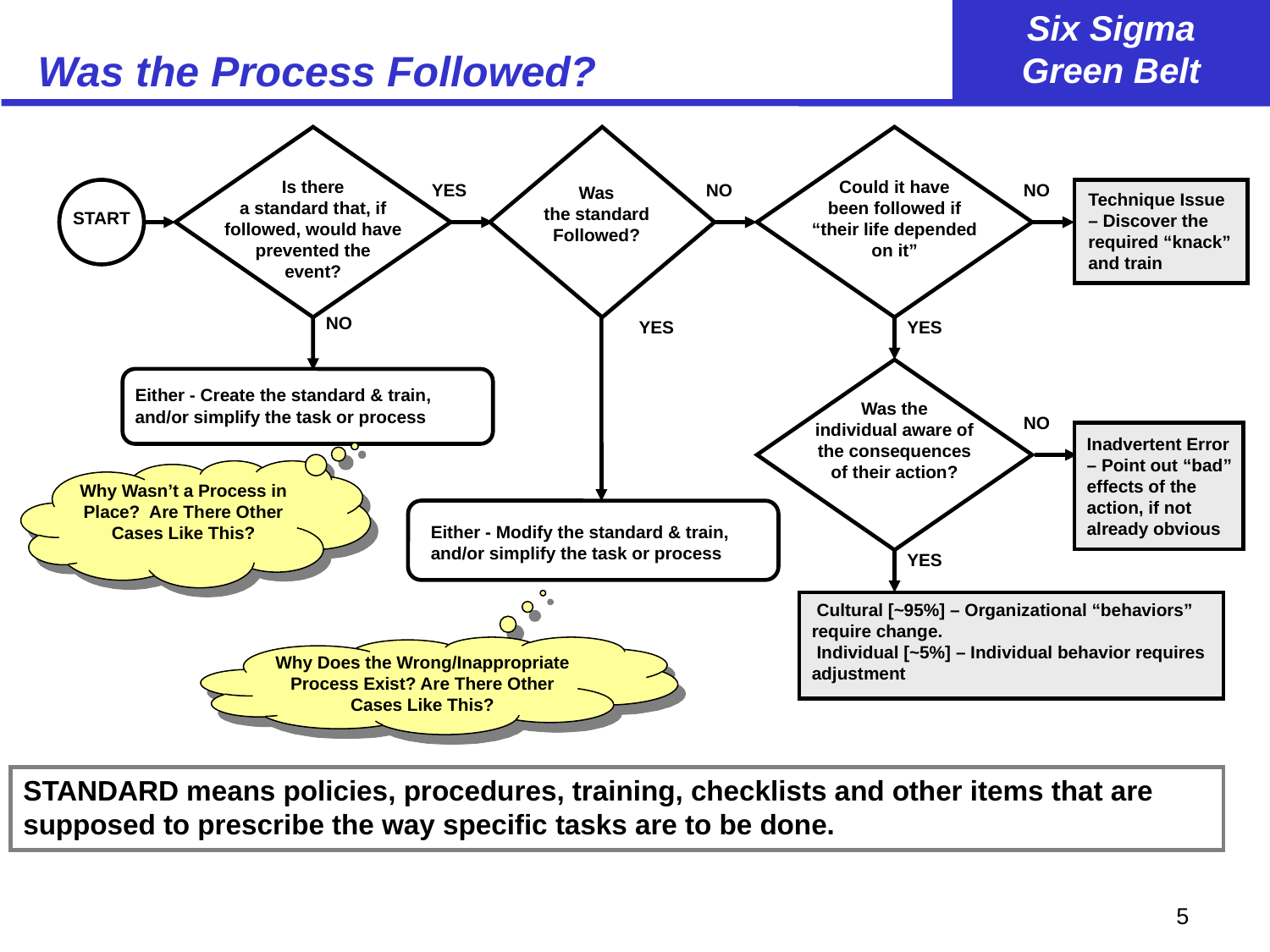

# Was the Process Followed?

Is there
a standard that, if
followed, would have
prevented the
event?
Could it have
been followed if
“their life depended
on it”
YES
NO
NO
Was
the standard
Followed?

Technique Issue – Discover the required “knack” and train
START

NO
YES
YES

Either - Create the standard & train, and/or simplify the task or process
Was the
individual aware of
the consequences
of their action?

NO

Inadvertent Error – Point out “bad” effects of the action, if not already obvious

Why Wasn’t a Process in Place?  Are There Other Cases Like This?

Either - Modify the standard & train, and/or simplify the task or process
YES

 Cultural [~95%] – Organizational “behaviors” require change.
 Individual [~5%] – Individual behavior requires adjustment
Why Does the Wrong/Inappropriate
Process Exist? Are There Other Cases Like This?
STANDARD means policies, procedures, training, checklists and other items that are supposed to prescribe the way specific tasks are to be done.